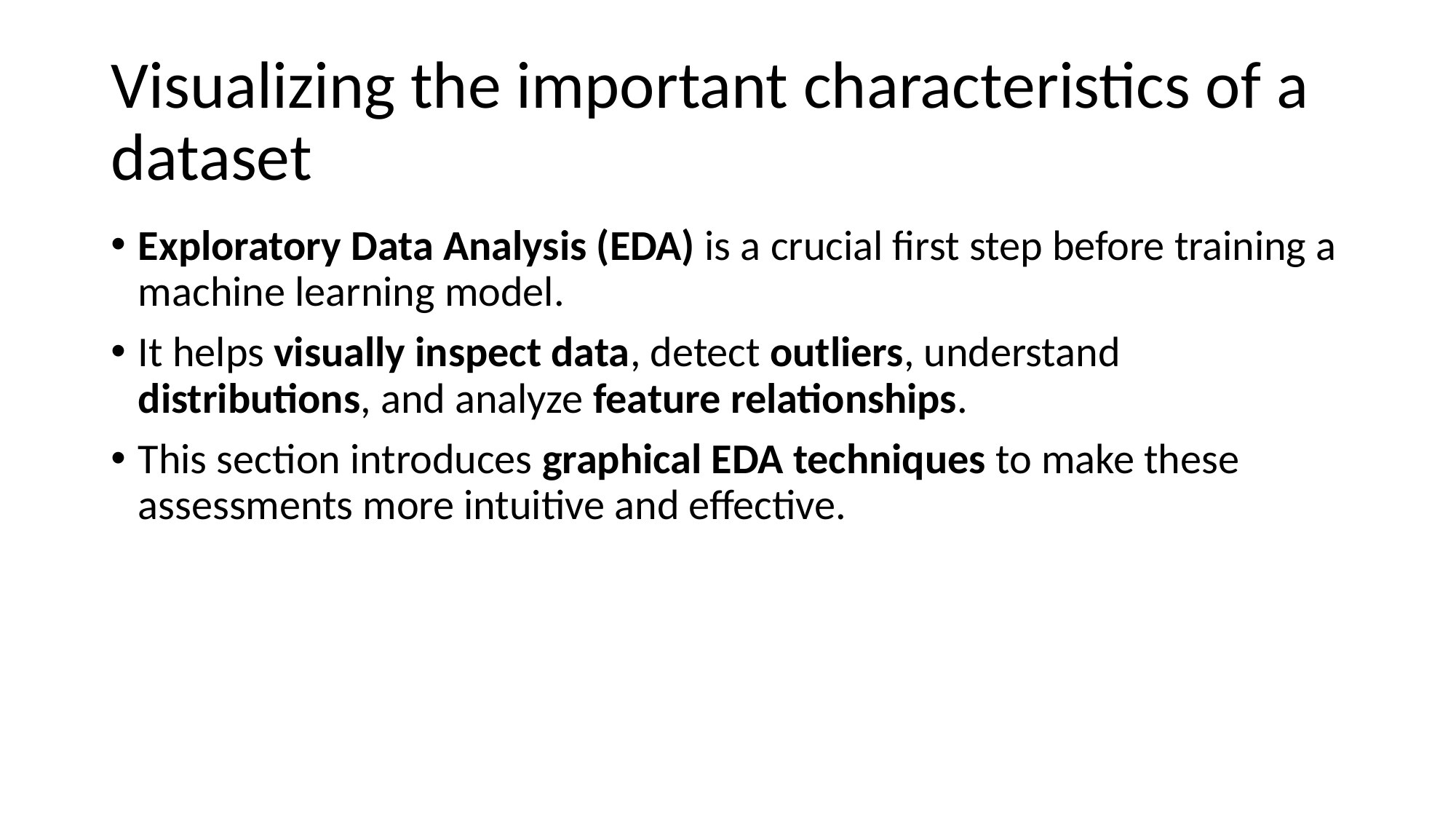

# Visualizing the important characteristics of a dataset
Exploratory Data Analysis (EDA) is a crucial first step before training a machine learning model.
It helps visually inspect data, detect outliers, understand distributions, and analyze feature relationships.
This section introduces graphical EDA techniques to make these assessments more intuitive and effective.